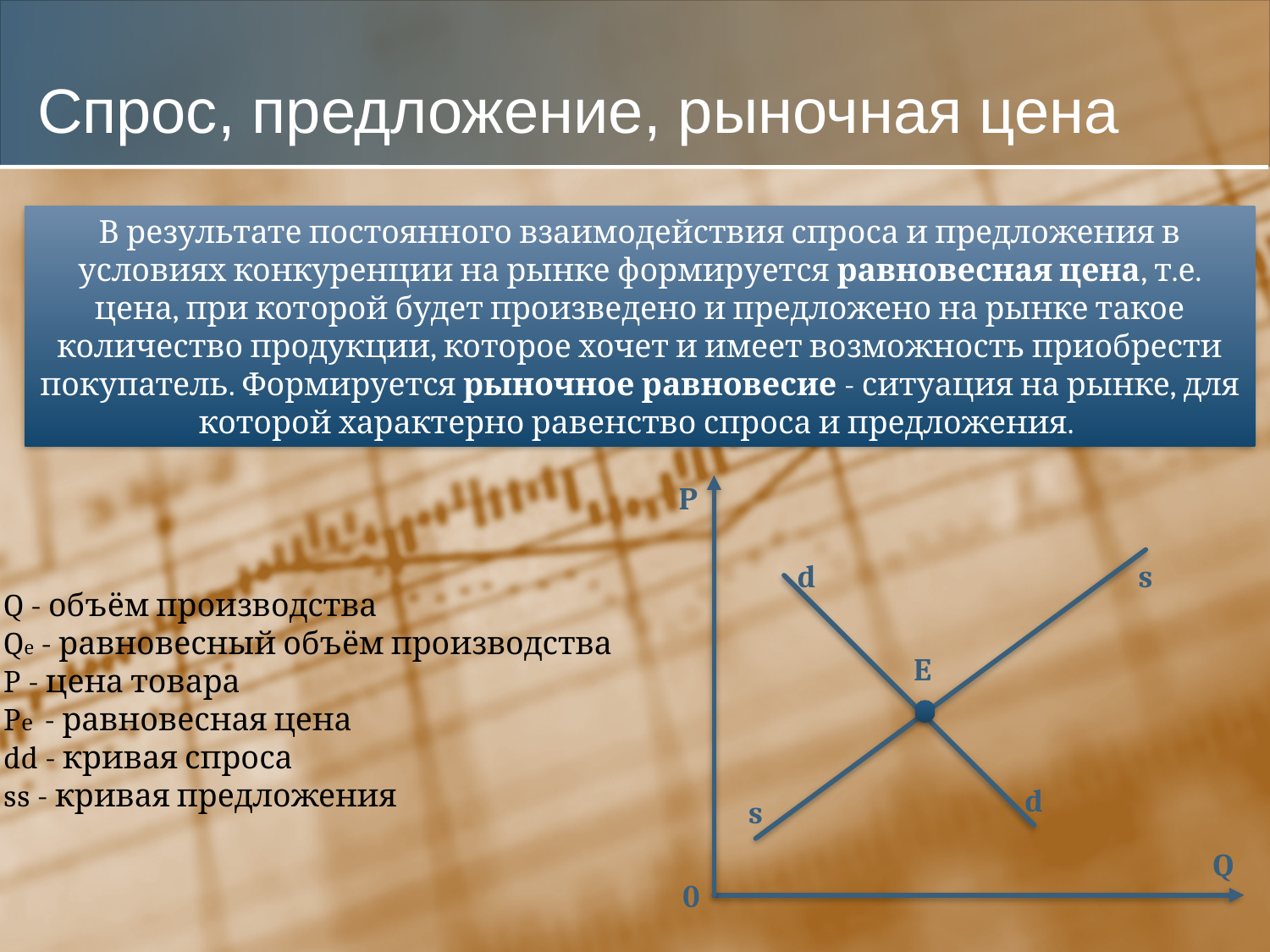

# Спрос, предложение, рыночная цена
В результате постоянного взаимодействия спроса и предложения в условиях конкуренции на рынке формируется равновесная цена, т.е. цена, при которой будет произведено и предложено на рынке такое количество продукции, которое хочет и имеет возможность приобрести покупатель. Формируется рыночное равновесие - ситуация на рынке, для которой характерно равенство спроса и предложения.
P
s
s
Q
0
d
d
Q - объём производства
Qe - равновесный объём производства
P - цена товара
Pe  - равновесная цена
dd - кривая спроса
ss - кривая предложения
E